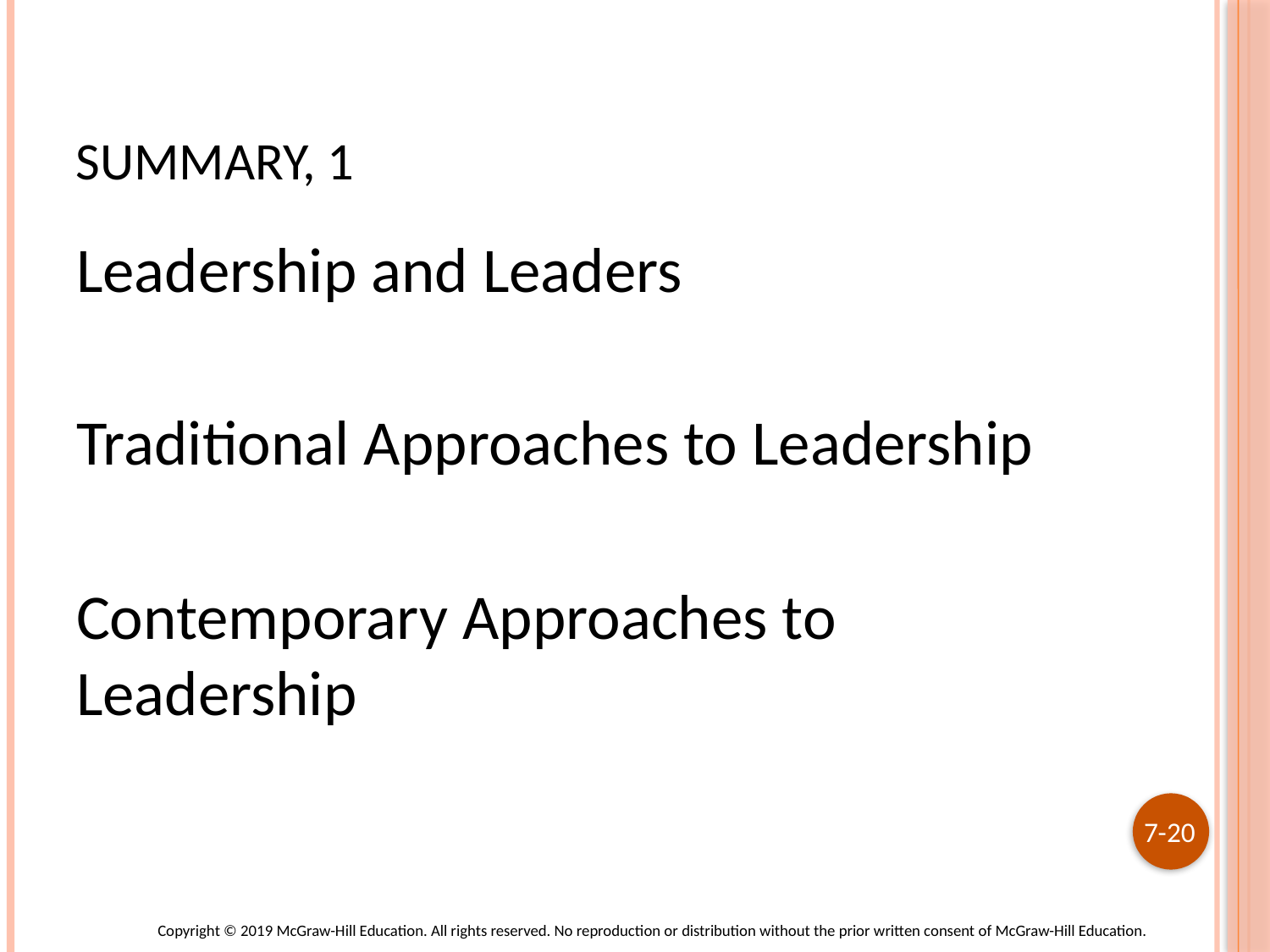

# summary, 1
Leadership and Leaders

Traditional Approaches to Leadership

Contemporary Approaches to Leadership